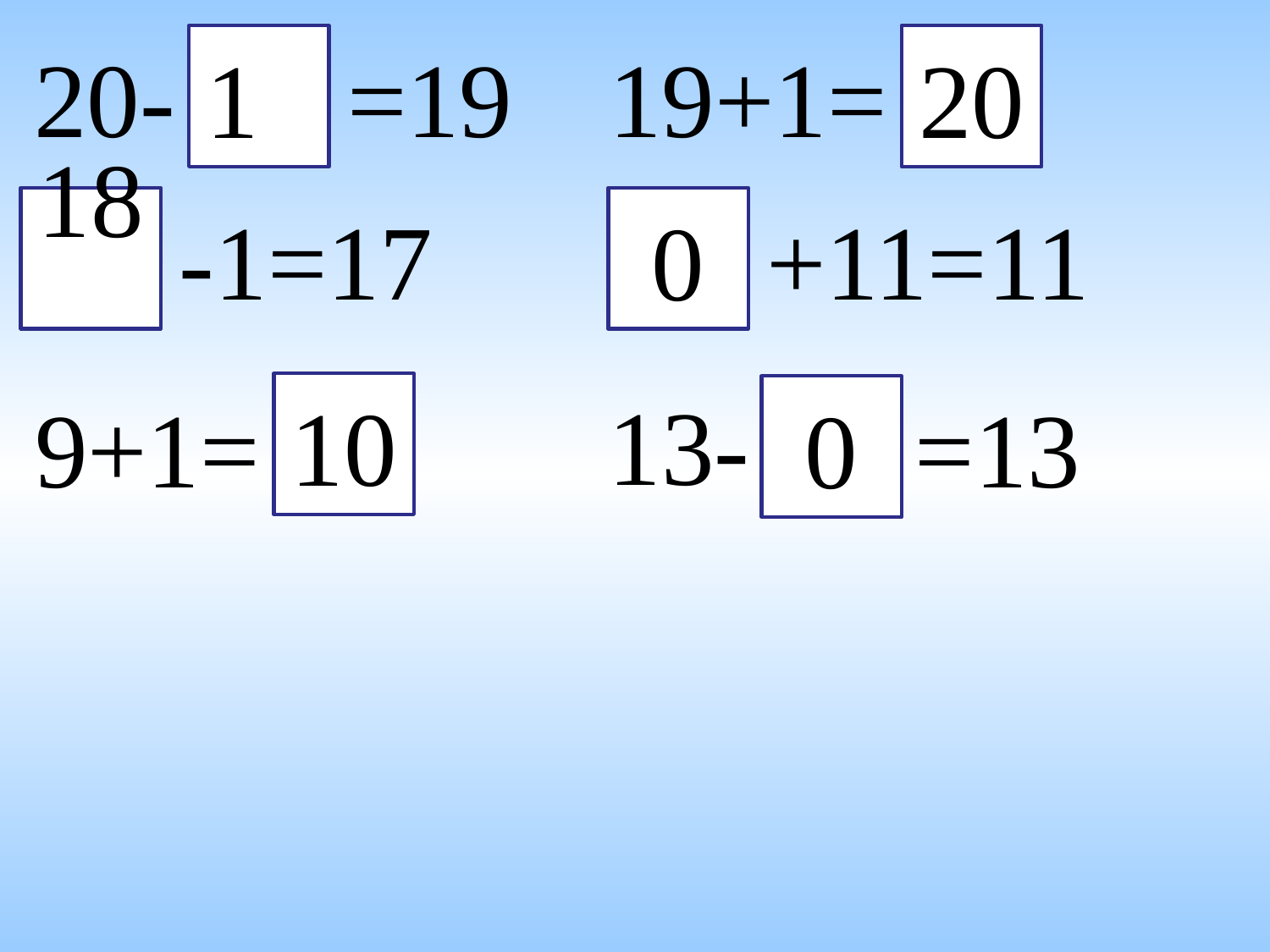

20
1
18
0
10
0
19+1=
20-
=19
-1=17
+11=11
13-
9+1=
=13